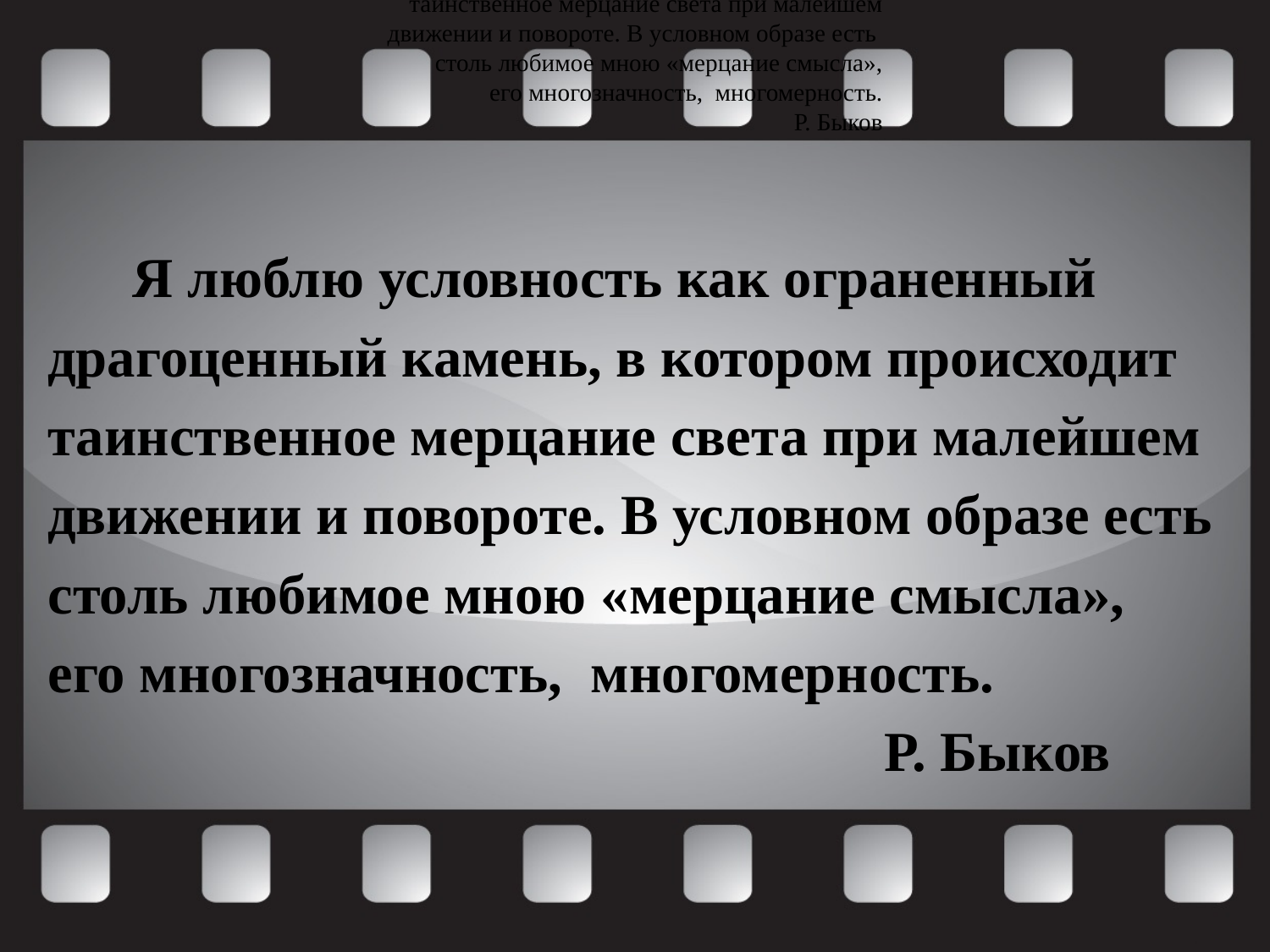

Я люблю условность как ограненный
драгоценный камень, в котором происходит
таинственное мерцание света при малейшем
движении и повороте. В условном образе есть
столь любимое мною «мерцание смысла»,
его многозначность,  многомерность.
Р. Быков
#

      Я люблю условность как ограненный
драгоценный камень, в котором происходит
таинственное мерцание света при малейшем
движении и повороте. В условном образе есть
столь любимое мною «мерцание смысла»,
его многозначность,  многомерность.
                                                           Р. Быков